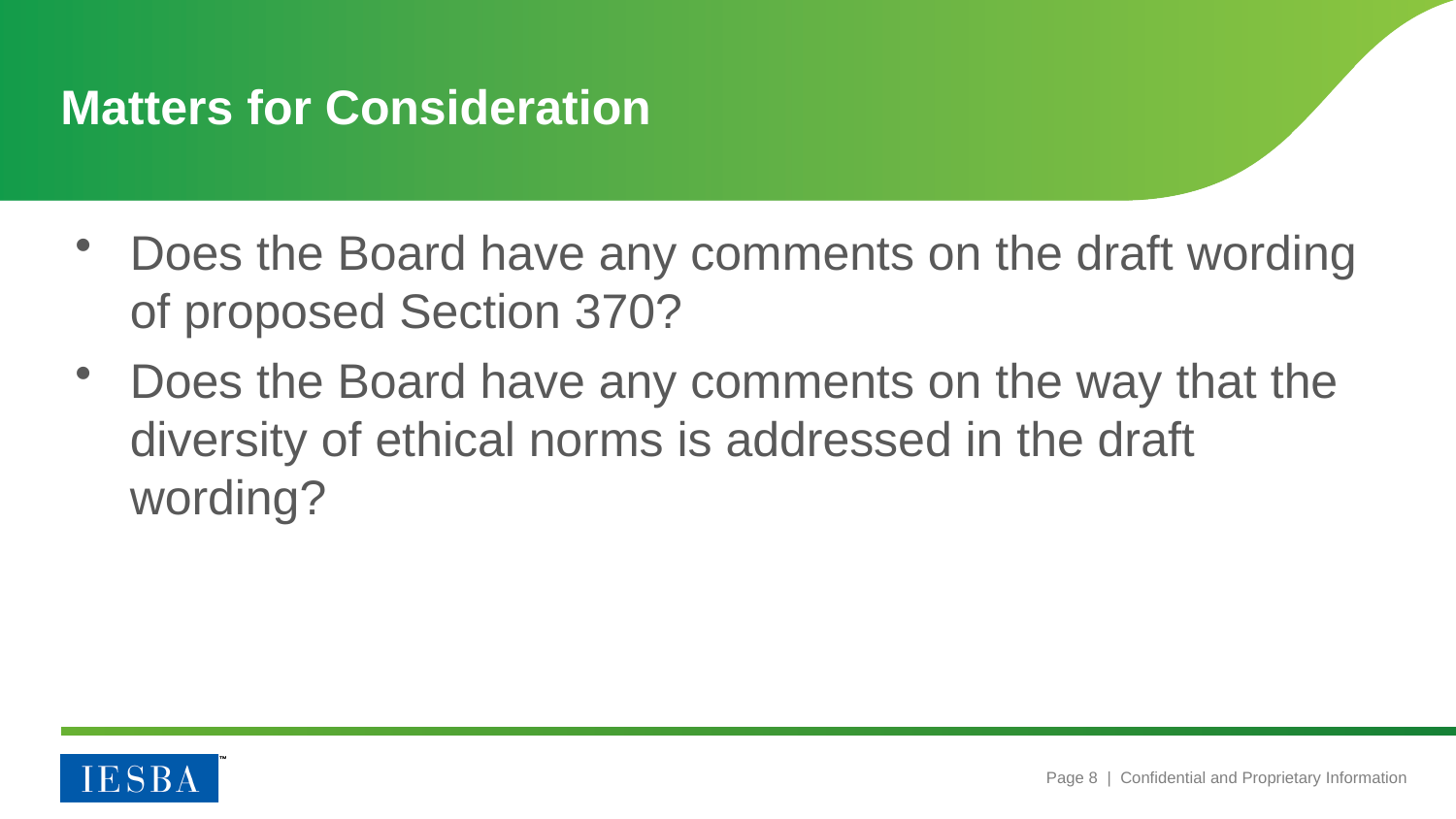

# Matters for Consideration
Does the Board have any comments on the draft wording of proposed Section 370?
Does the Board have any comments on the way that the diversity of ethical norms is addressed in the draft wording?